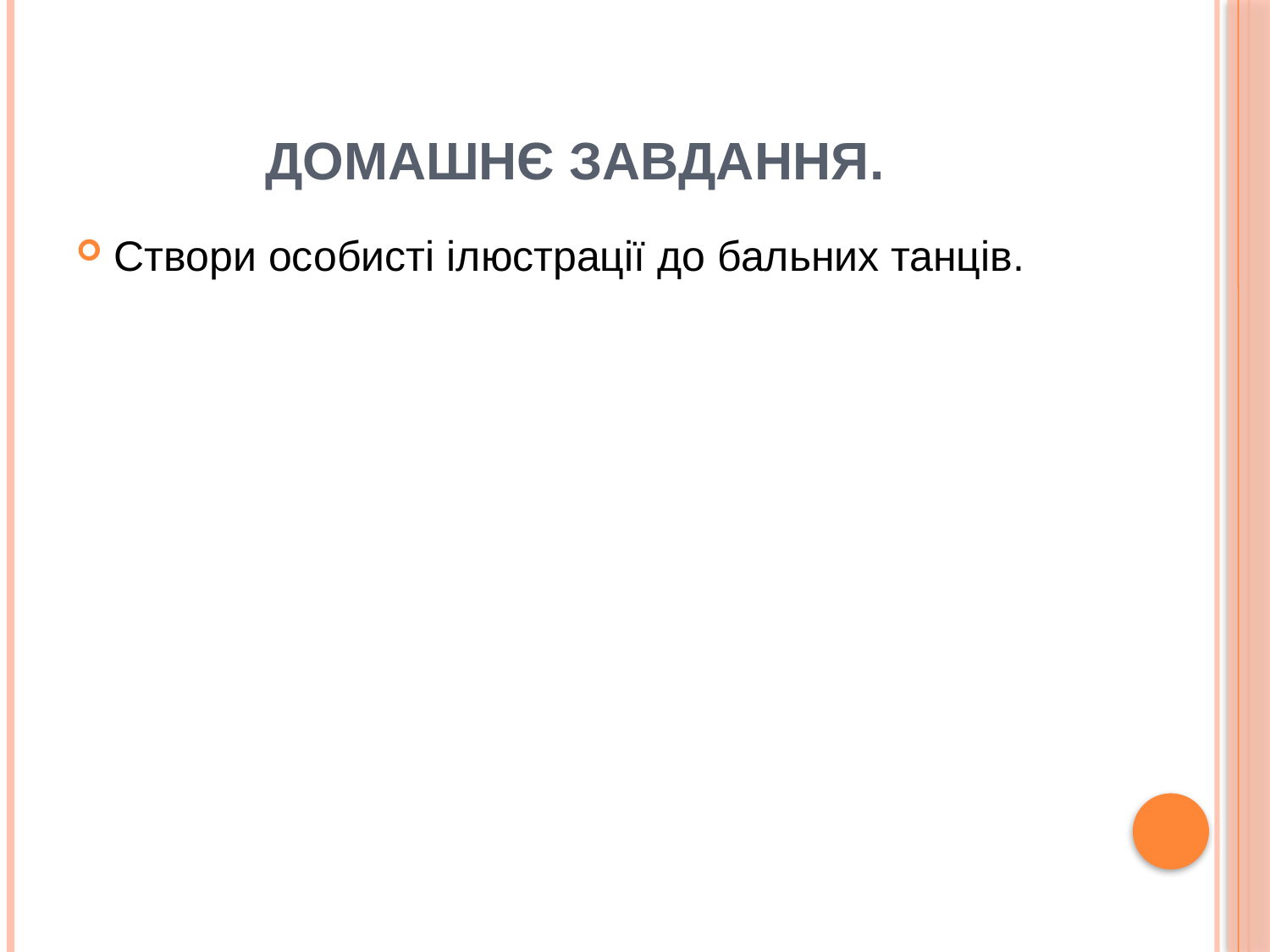

# Домашнє завдання.
Створи особисті ілюстрації до бальних танців.